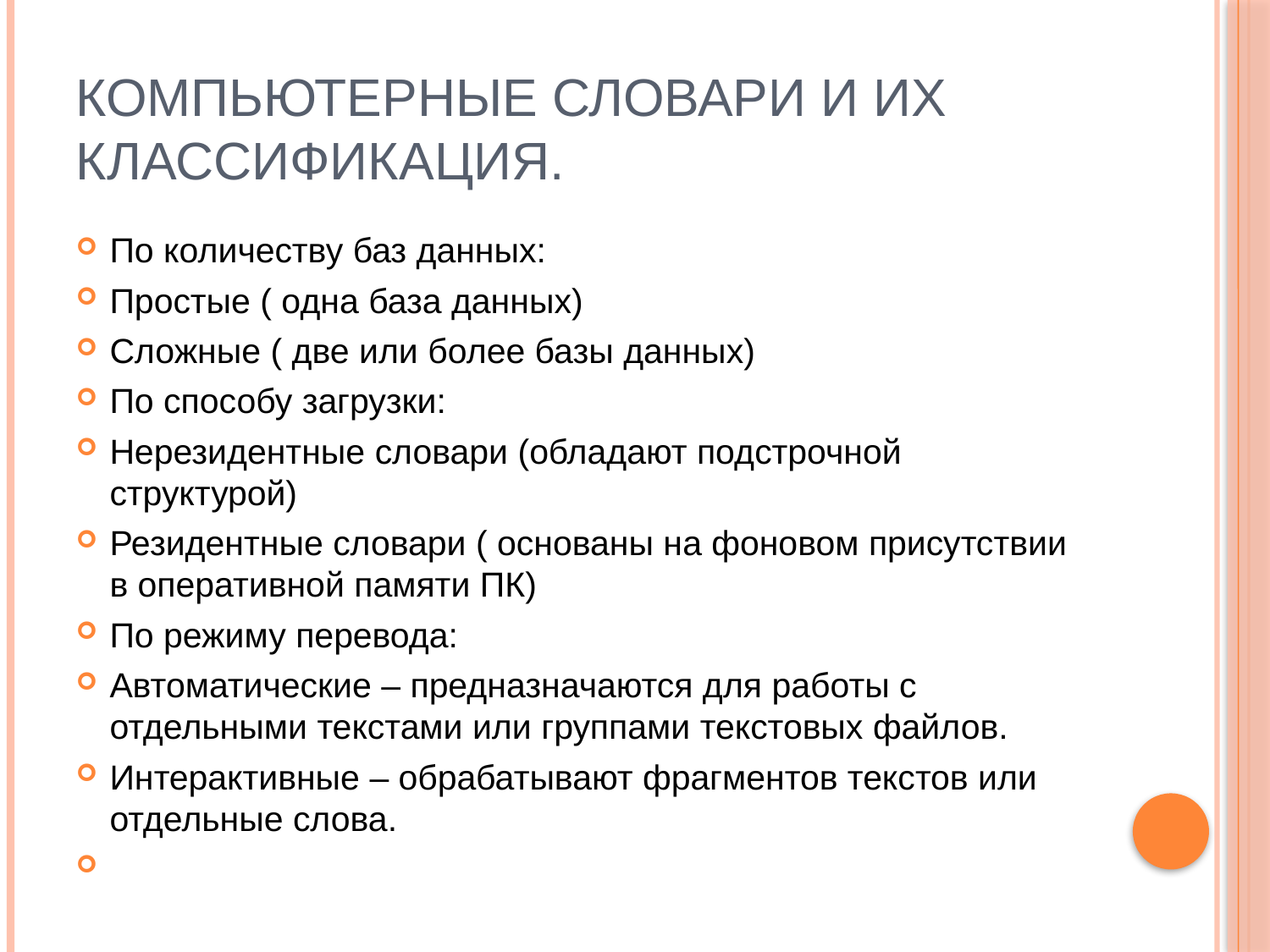

# Компьютерные словари и их классификация.
По количеству баз данных:
Простые ( одна база данных)
Сложные ( две или более базы данных)
По способу загрузки:
Нерезидентные словари (обладают подстрочной структурой)
Резидентные словари ( основаны на фоновом присутствии в оперативной памяти ПК)
По режиму перевода:
Автоматические – предназначаются для работы с отдельными текстами или группами текстовых файлов.
Интерактивные – обрабатывают фрагментов текстов или отдельные слова.